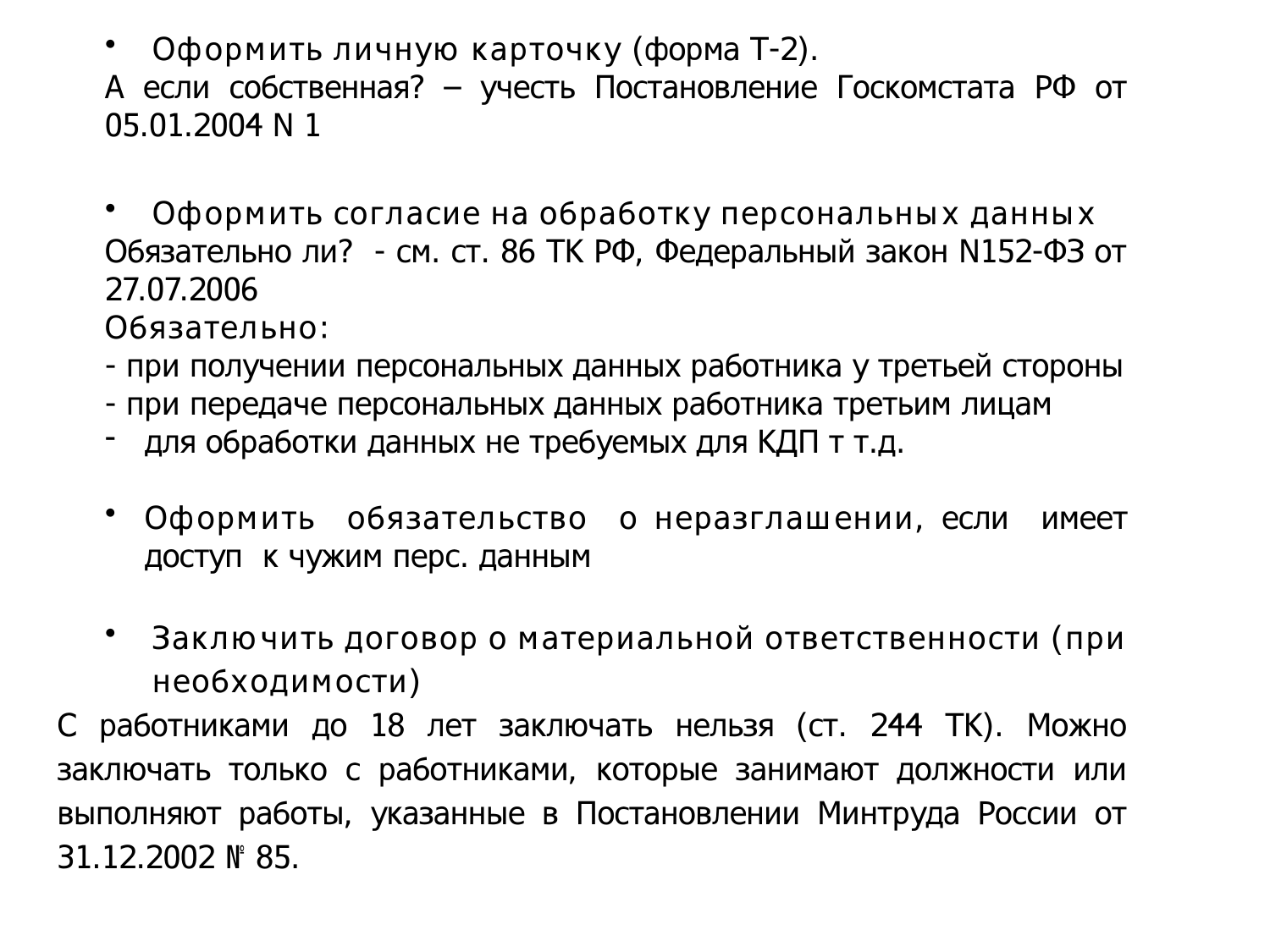

Оформить личную карточку (форма Т-2).
А если собственная? – учесть Постановление Госкомстата РФ от 05.01.2004 N 1

Оформить согласие на обработку персональных данных
Обязательно ли?  - см. ст. 86 ТК РФ, Федеральный закон N152-ФЗ от 27.07.2006
Обязательно:
- при получении персональных данных работника у третьей стороны
- при передаче персональных данных работника третьим лицам
для обработки данных не требуемых для КДП т т.д.

Оформить  обязательство  о неразглашении, если  имеет доступ  к чужим перс. данным

Заключить договор о материальной ответственности (при необходимости)
С работниками до 18 лет заключать нельзя (ст. 244 ТК). Можно заключать только с работниками, которые занимают должности или выполняют работы, указанные в Постановлении Минтруда России от 31.12.2002 № 85.